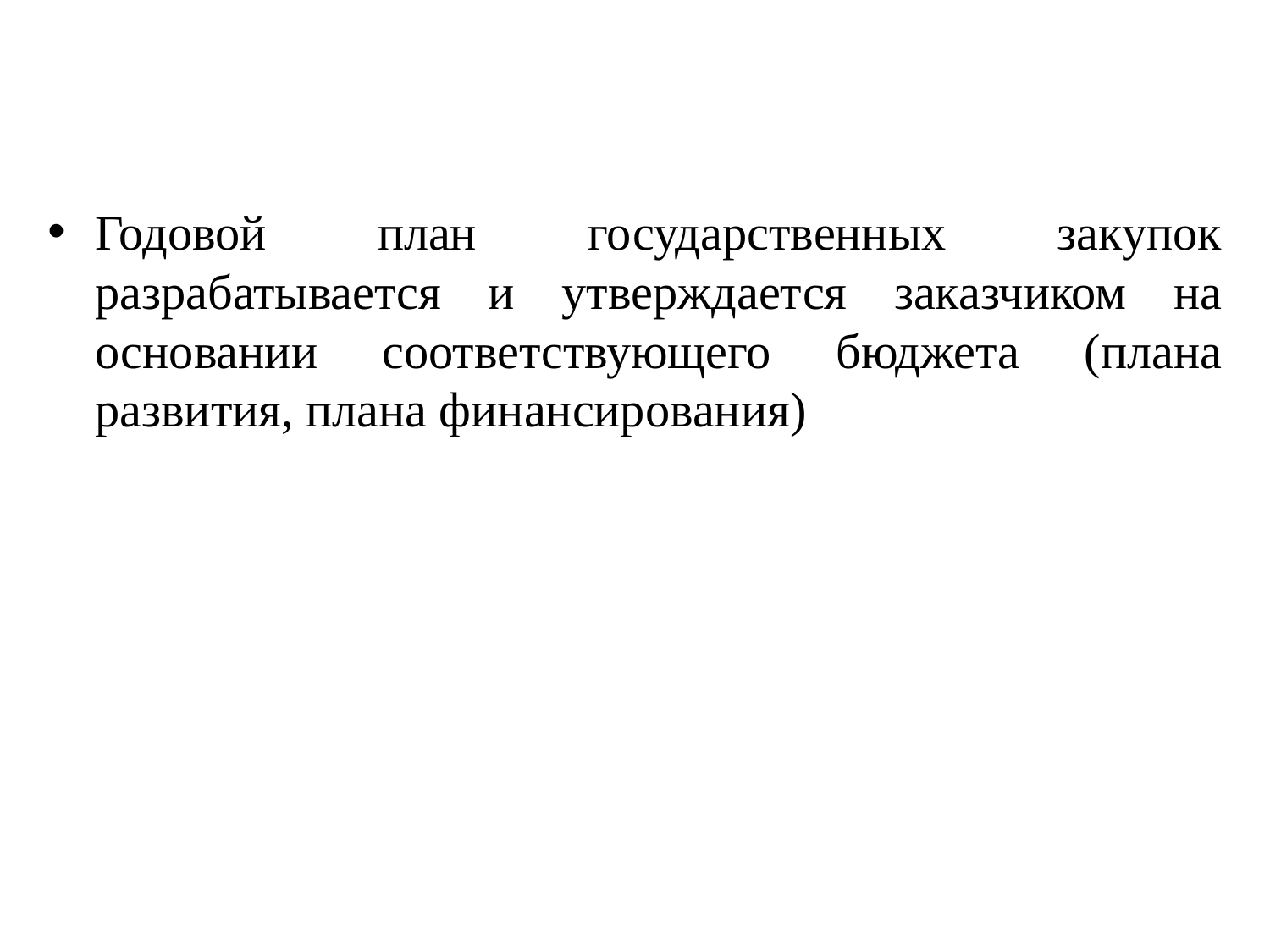

Годовой план государственных закупок разрабатывается и утверждается заказчиком на основании соответствующего бюджета (плана развития, плана финансирования)